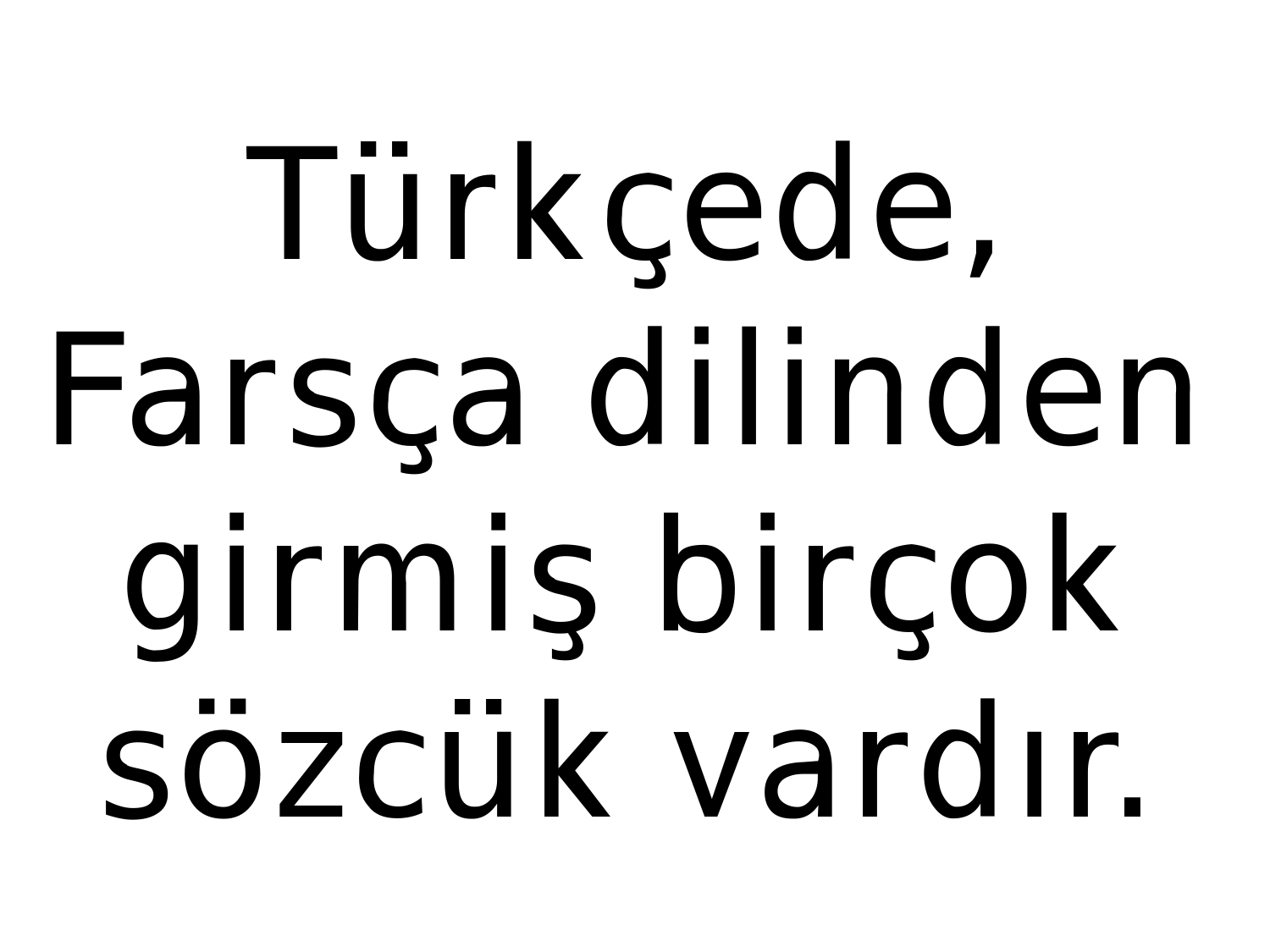

# Türkçede, Farsça dilinden girmiş birçok sözcük vardır.